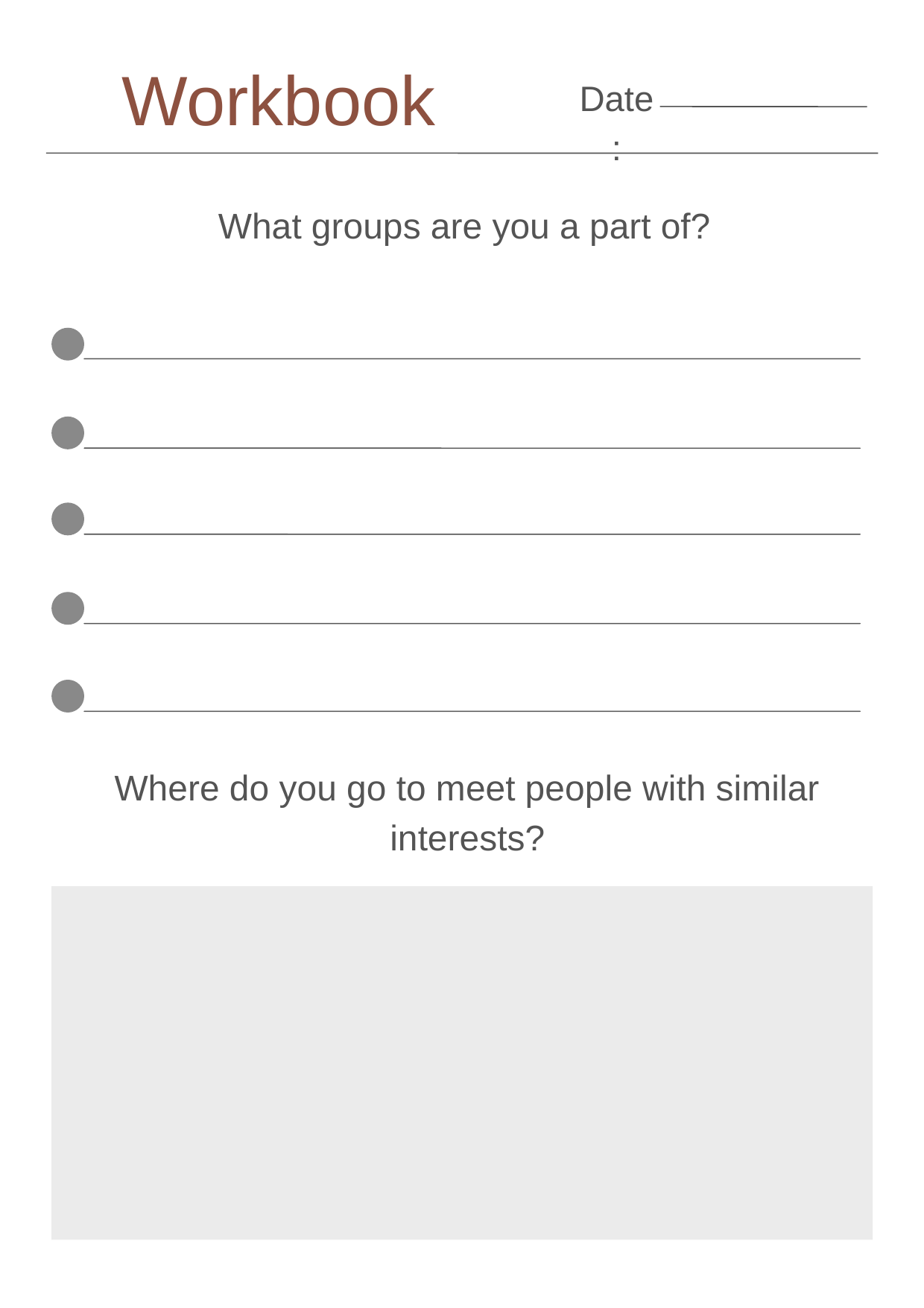

Workbook
Date:

What groups are you a part of?

Where do you go to meet people with similar interests?